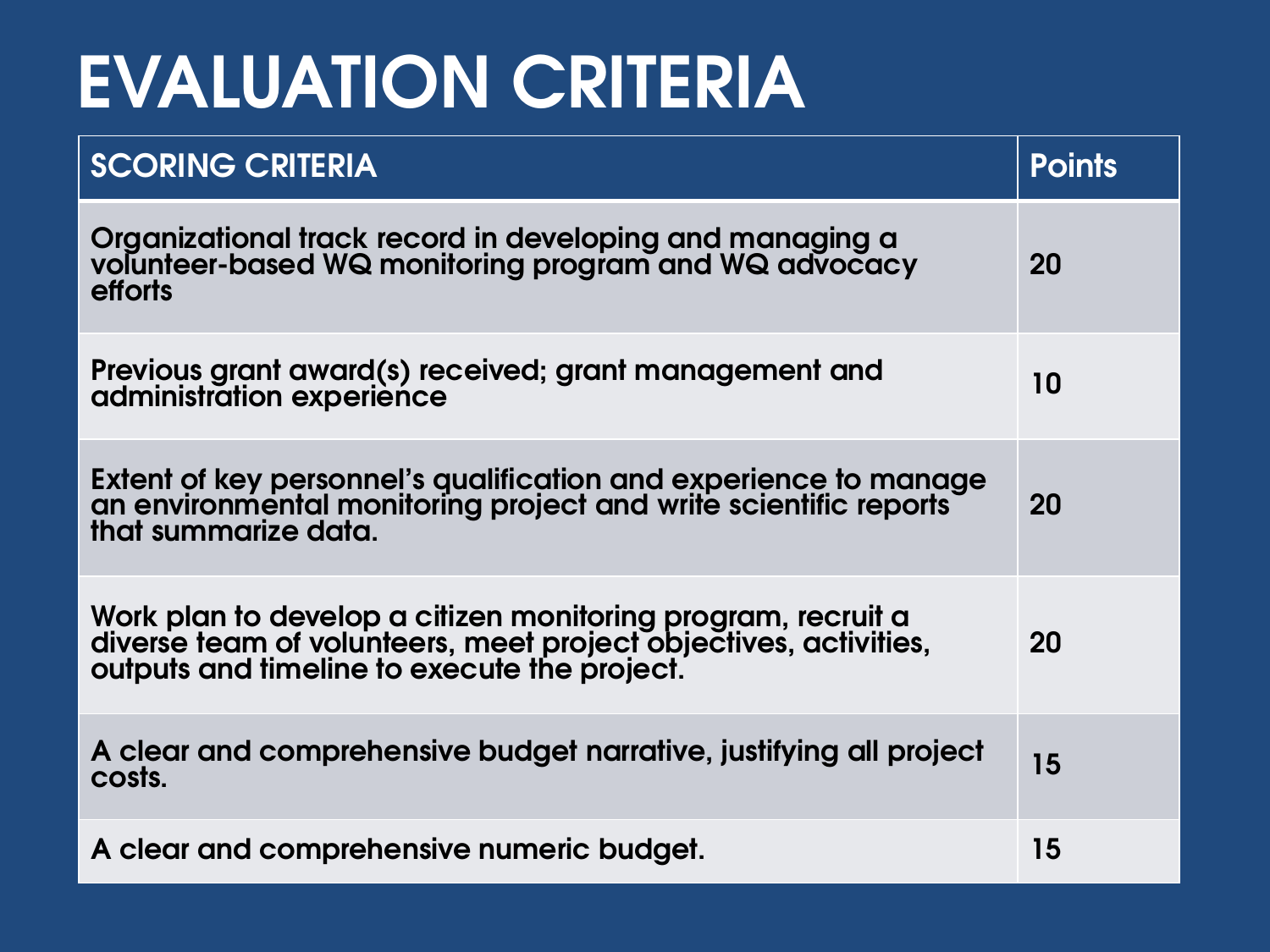

# EVALUATION CRITERIA
| SCORING CRITERIA | Points |
| --- | --- |
| Organizational track record in developing and managing a volunteer-based WQ monitoring program and WQ advocacy efforts | 20 |
| Previous grant award(s) received; grant management and administration experience | 10 |
| Extent of key personnel’s qualification and experience to manage an environmental monitoring project and write scientific reports that summarize data. | 20 |
| Work plan to develop a citizen monitoring program, recruit a diverse team of volunteers, meet project objectives, activities, outputs and timeline to execute the project. | 20 |
| A clear and comprehensive budget narrative, justifying all project costs. | 15 |
| A clear and comprehensive numeric budget. | 15 |